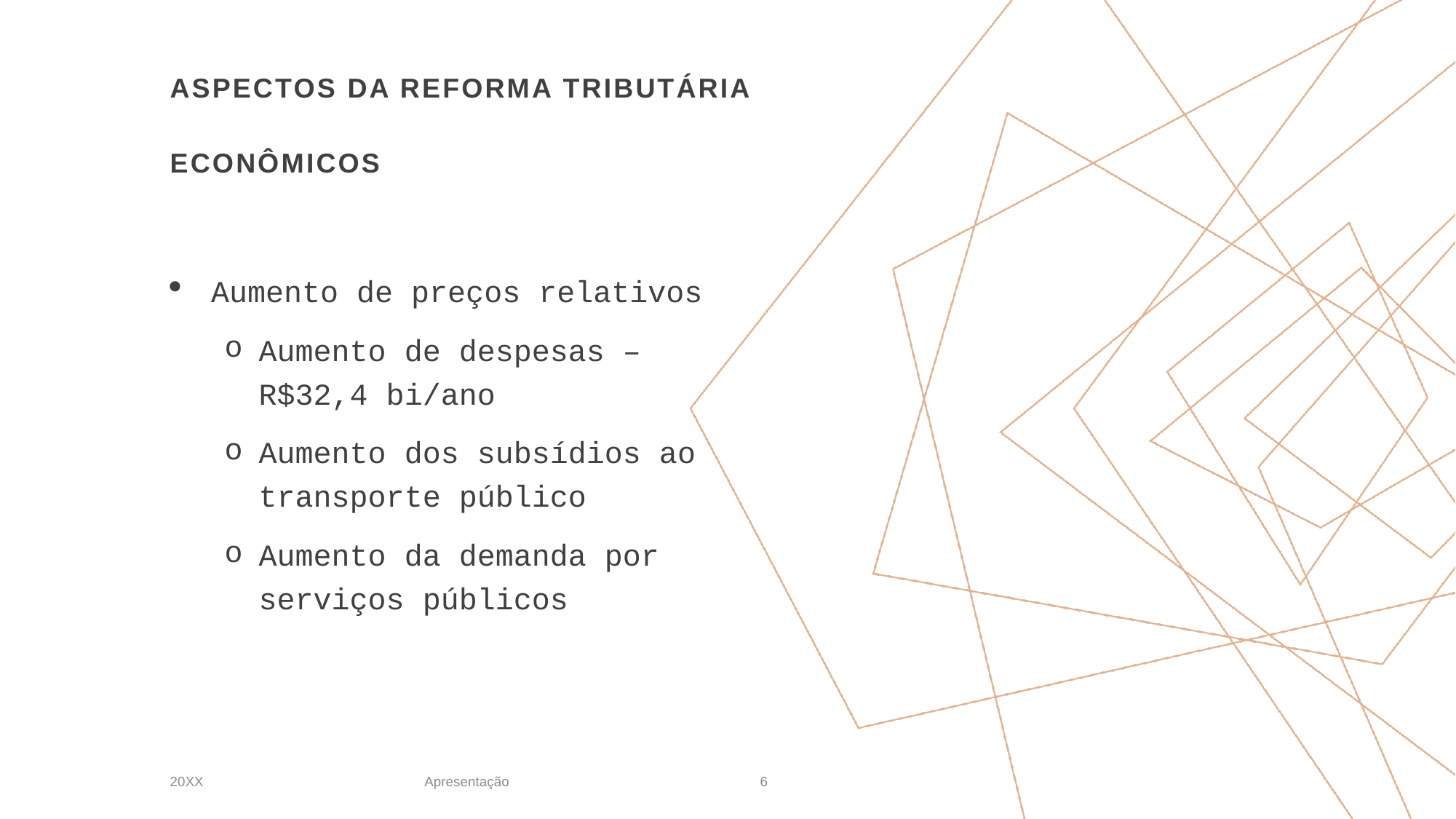

Aspectos da reforma tributária
# Econômicos

Aumento de preços relativos
Aumento de despesas – R$32,4 bi/ano
Aumento dos subsídios ao transporte público
Aumento da demanda por serviços públicos
Apresentação
20XX
6